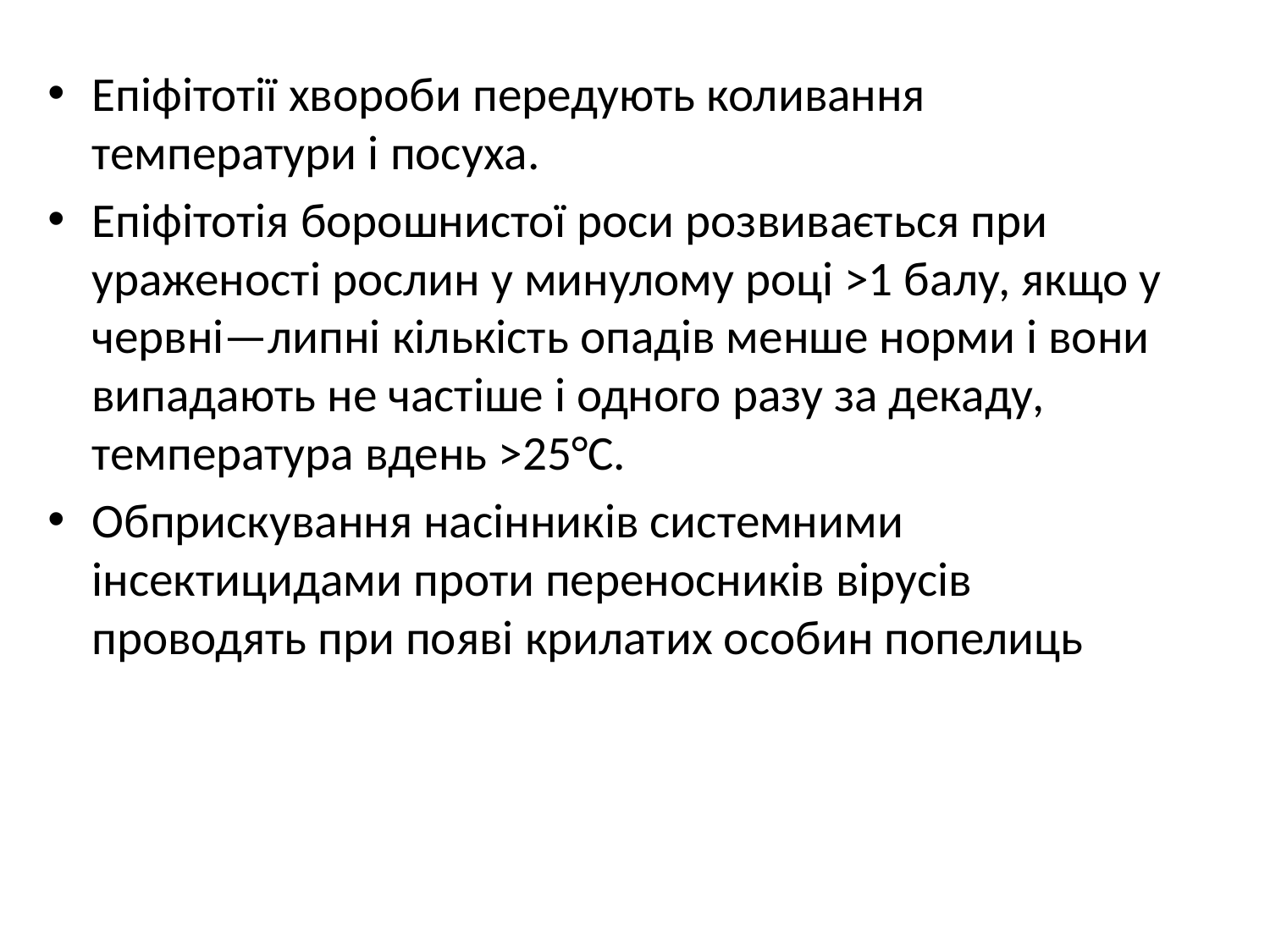

Епіфітотії хвороби передують коливання температури і посуха.
Епіфітотія борошнистої роси розвивається при ураженості рослин у минулому році >1 балу, якщо у червні—липні кількість опадів менше норми і вони випадають не частіше і одного разу за декаду, температура вдень >25°С.
Обприскування насінників системними інсектицидами проти переносників вірусів проводять при появі крилатих особин попелиць